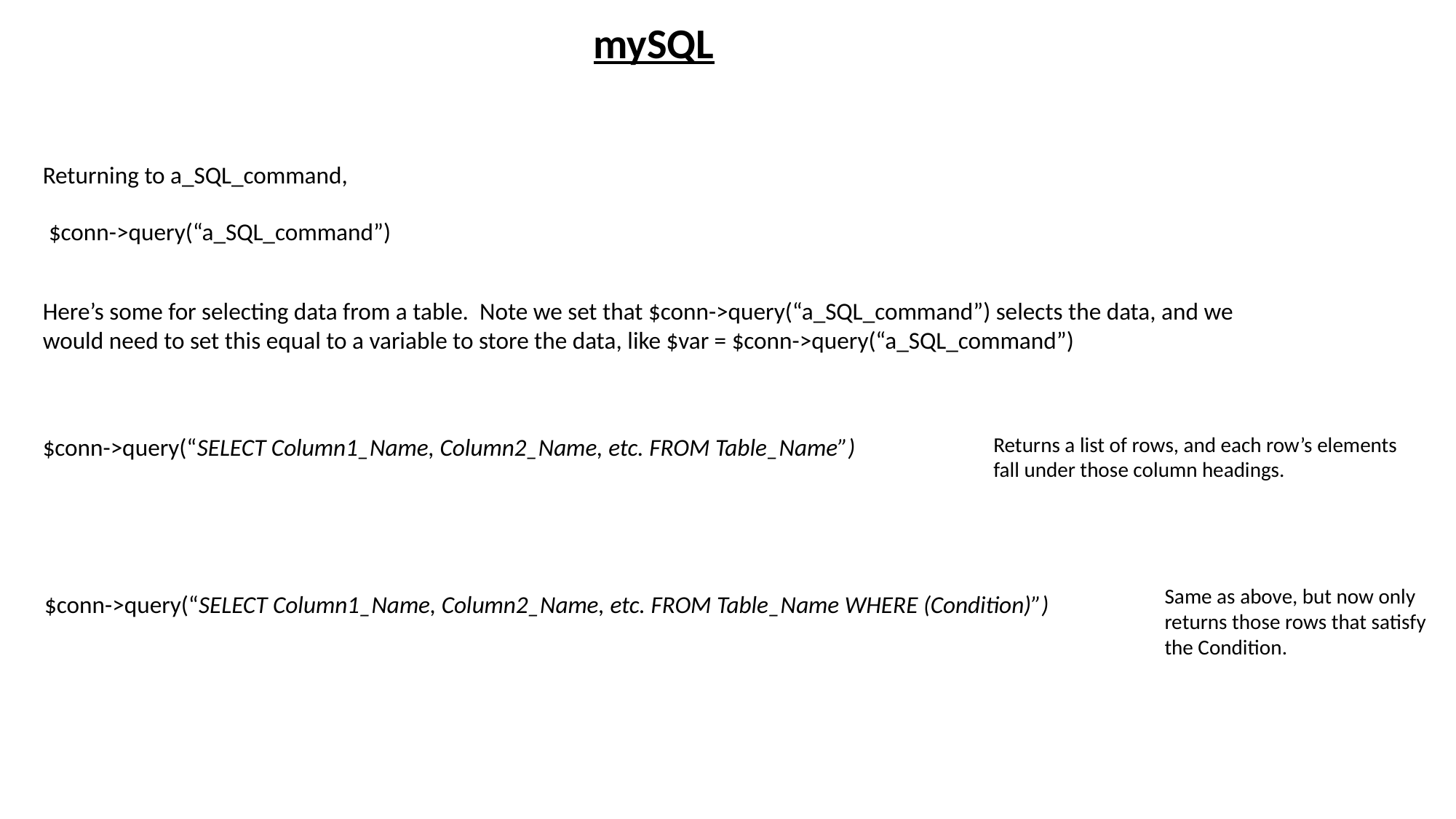

mySQL
Returning to a_SQL_command,
$conn->query(“a_SQL_command”)
Here’s some for selecting data from a table.  Note we set that $conn->query(“a_SQL_command”) selects the data, and we would need to set this equal to a variable to store the data, like $var = $conn->query(“a_SQL_command”)
Returns a list of rows, and each row’s elements fall under those column headings.
$conn->query(“SELECT Column1_Name, Column2_Name, etc. FROM Table_Name”)
Same as above, but now only returns those rows that satisfy the Condition.
$conn->query(“SELECT Column1_Name, Column2_Name, etc. FROM Table_Name WHERE (Condition)”)